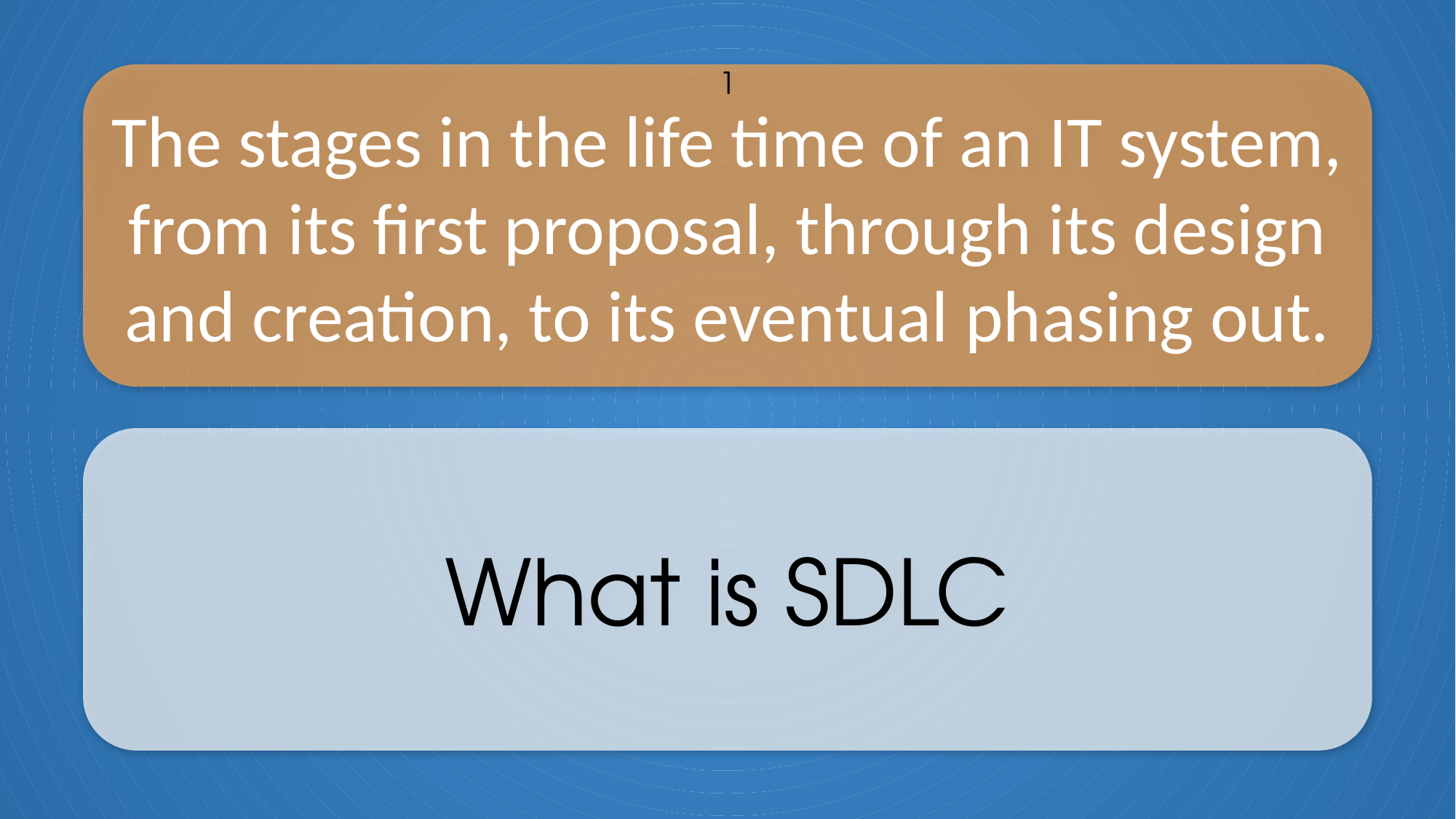

The stages in the life time of an IT system, from its first proposal, through its design and creation, to its eventual phasing out.
1
What is SDLC